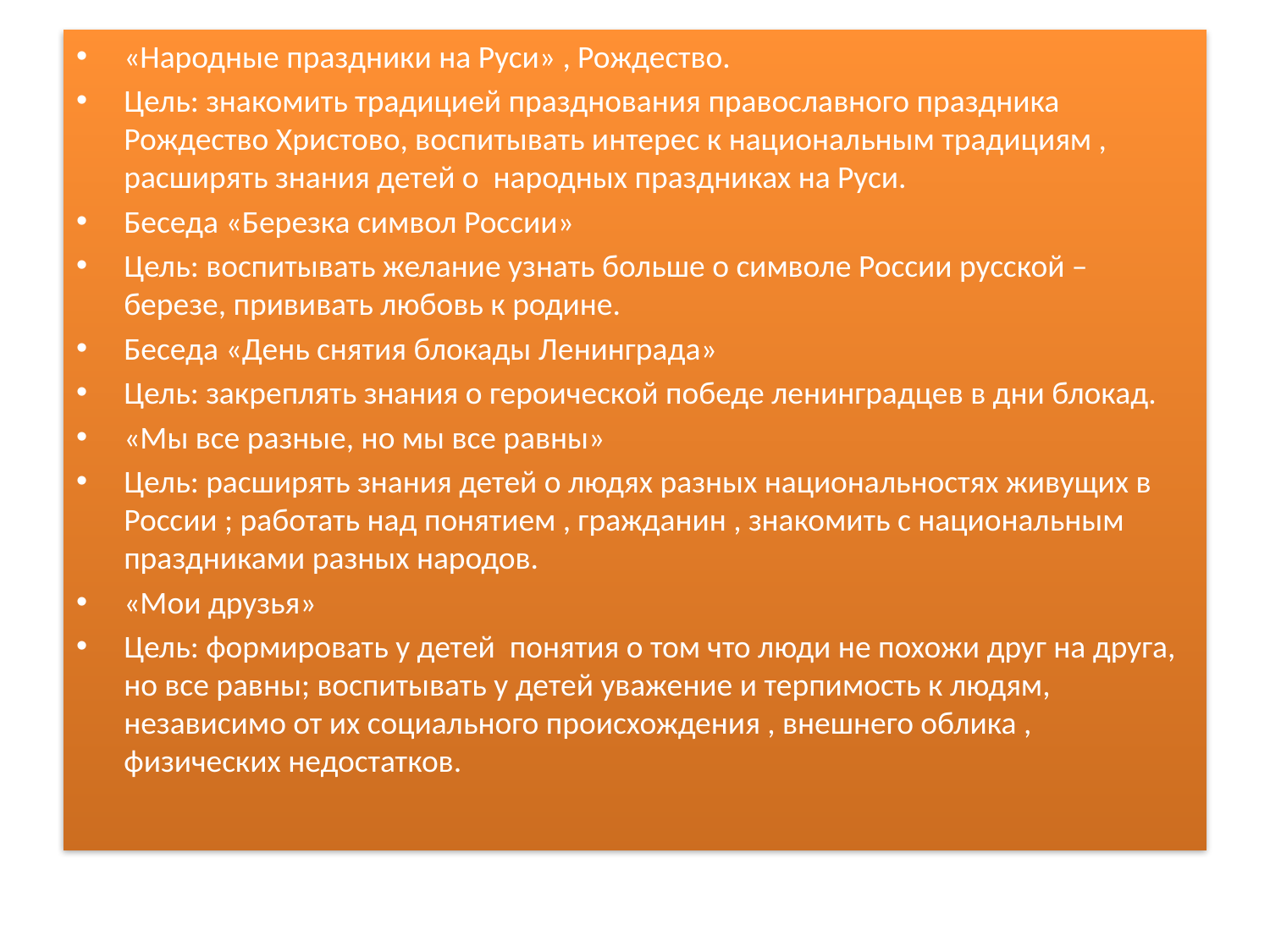

«Народные праздники на Руси» , Рождество.
Цель: знакомить традицией празднования православного праздника Рождество Христово, воспитывать интерес к национальным традициям , расширять знания детей о  народных праздниках на Руси.
Беседа «Березка символ России»
Цель: воспитывать желание узнать больше о символе России русской – березе, прививать любовь к родине.
Беседа «День снятия блокады Ленинграда»
Цель: закреплять знания о героической победе ленинградцев в дни блокад.
«Мы все разные, но мы все равны»
Цель: расширять знания детей о людях разных национальностях живущих в России ; работать над понятием , гражданин , знакомить с национальным праздниками разных народов.
«Мои друзья»
Цель: формировать у детей  понятия о том что люди не похожи друг на друга, но все равны; воспитывать у детей уважение и терпимость к людям, независимо от их социального происхождения , внешнего облика , физических недостатков.